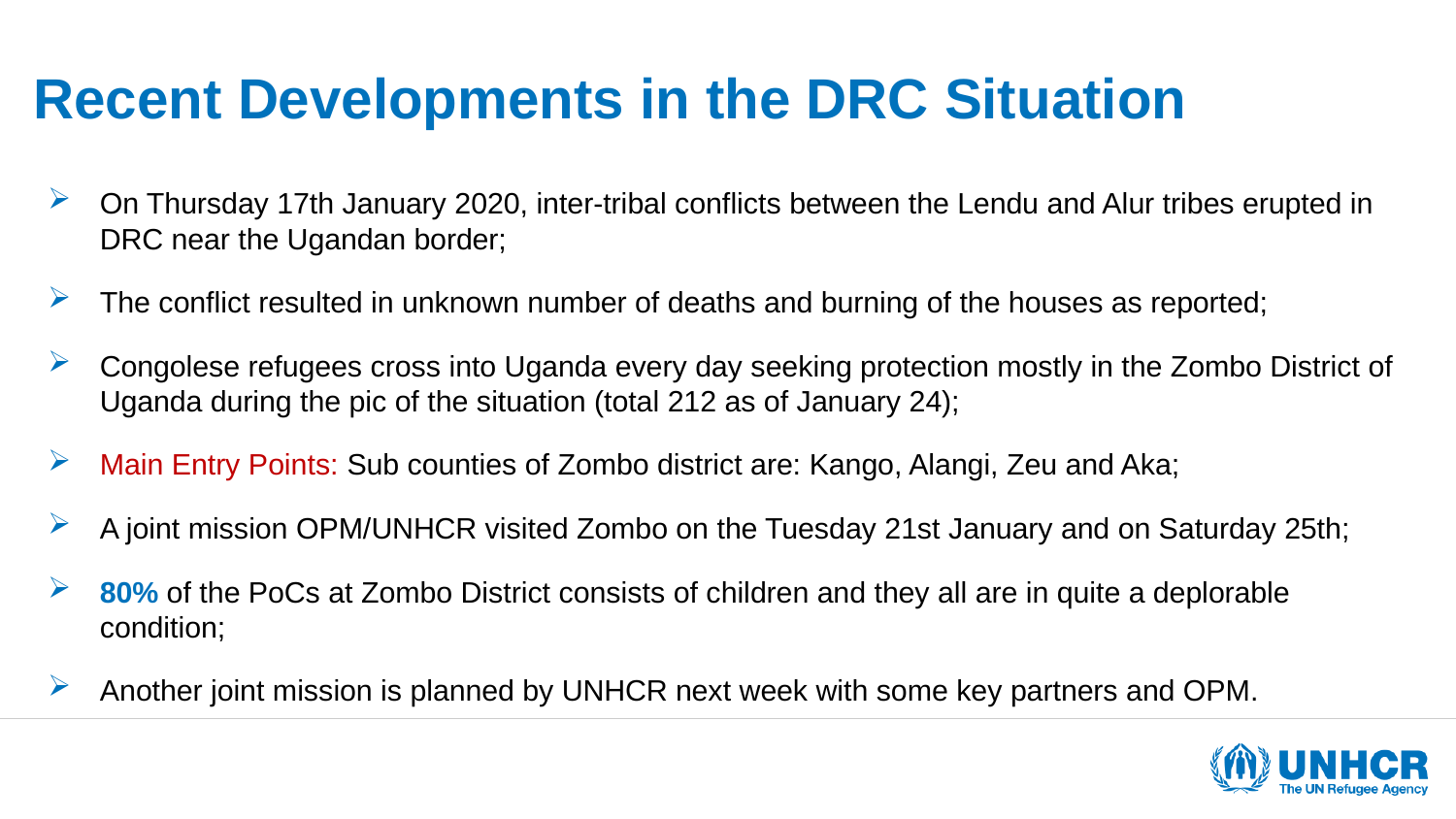

# Recent Developments in the DRC Situation
On Thursday 17th January 2020, inter-tribal conflicts between the Lendu and Alur tribes erupted in DRC near the Ugandan border;
The conflict resulted in unknown number of deaths and burning of the houses as reported;
Congolese refugees cross into Uganda every day seeking protection mostly in the Zombo District of Uganda during the pic of the situation (total 212 as of January 24);
Main Entry Points: Sub counties of Zombo district are: Kango, Alangi, Zeu and Aka;
A joint mission OPM/UNHCR visited Zombo on the Tuesday 21st January and on Saturday 25th;
80% of the PoCs at Zombo District consists of children and they all are in quite a deplorable condition;
Another joint mission is planned by UNHCR next week with some key partners and OPM.